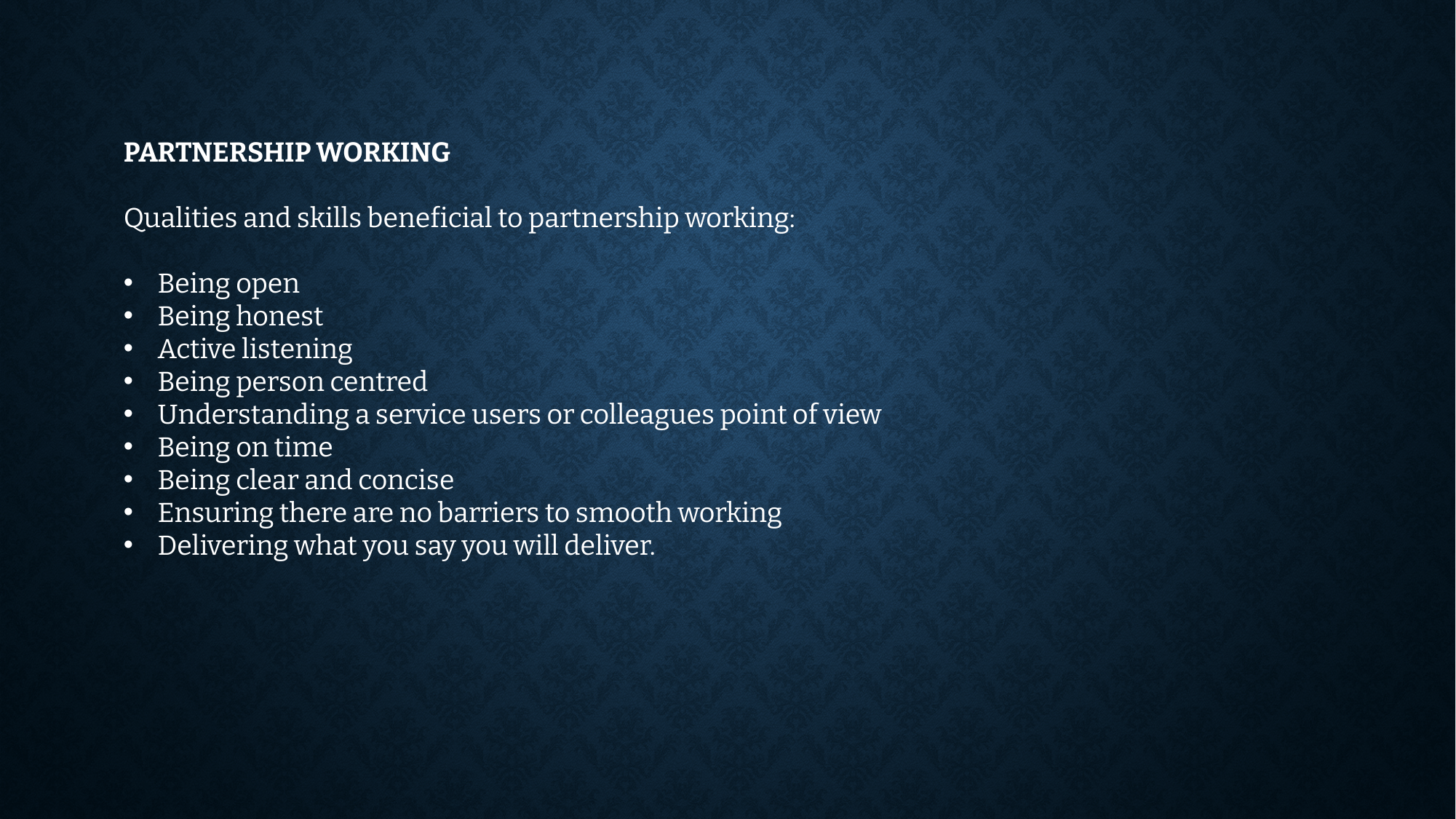

PARTNERSHIP WORKING

Qualities and skills beneficial to partnership working:

Being open
Being honest
Active listening
Being person centred
Understanding a service users or colleagues point of view
Being on time
Being clear and concise
Ensuring there are no barriers to smooth working
Delivering what you say you will deliver.